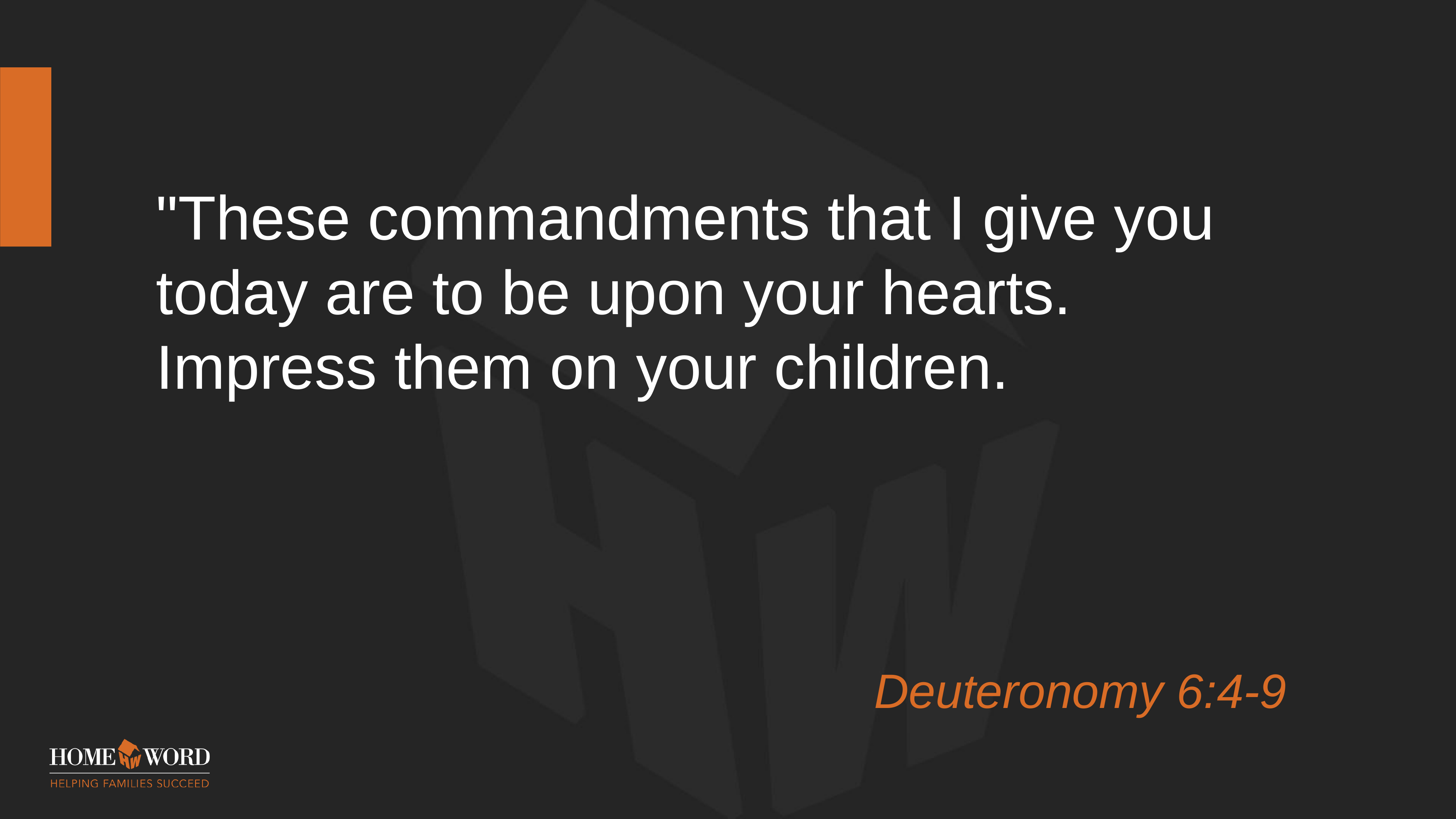

# "These commandments that I give you today are to be upon your hearts. Impress them on your children.
Deuteronomy 6:4-9